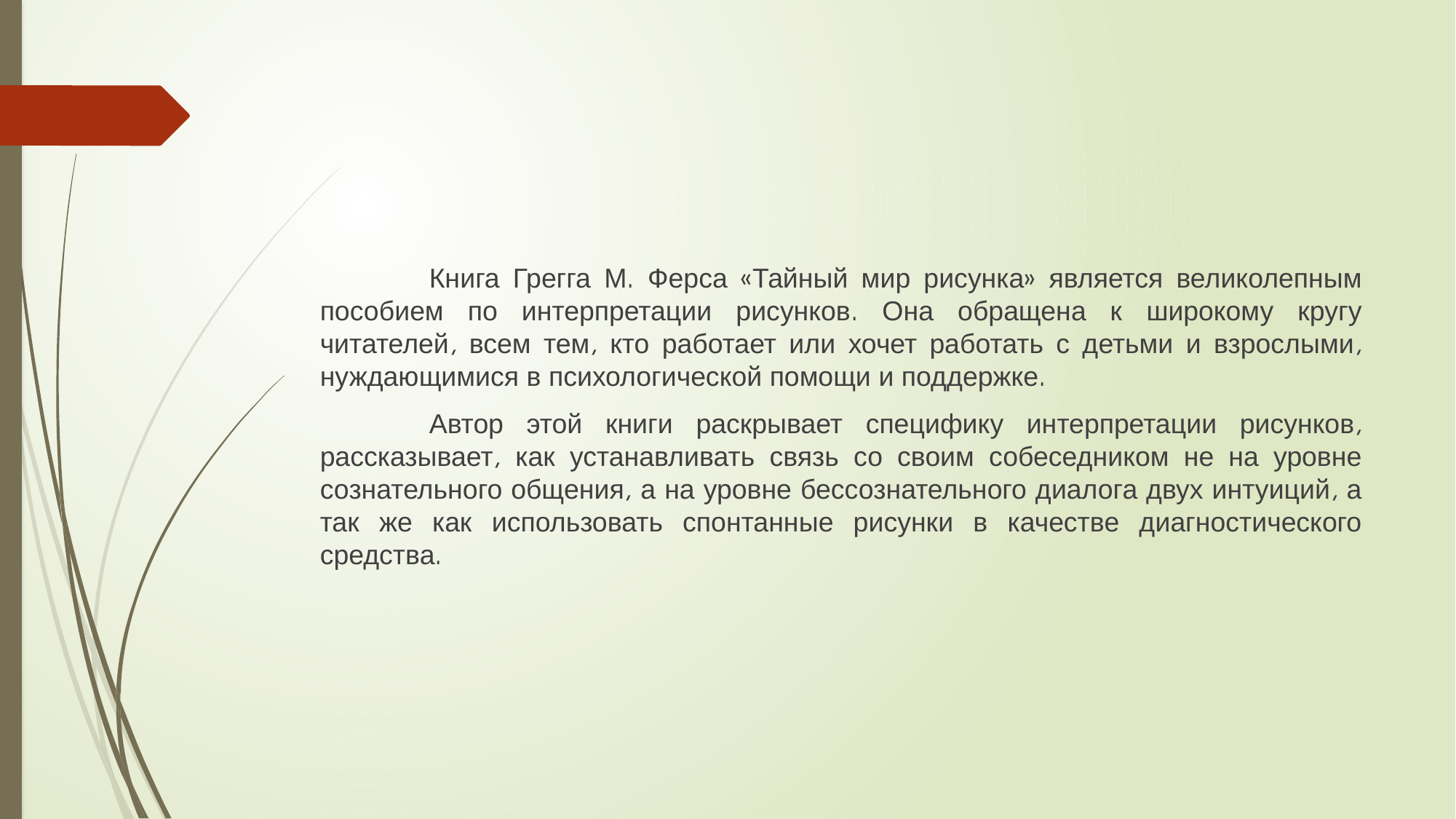

Книга Грегга М. Ферса «Тайный мир рисунка» является великолепным пособием по интерпретации рисунков. Она обращена к широкому кругу читателей, всем тем, кто работает или хочет работать с детьми и взрослыми, нуждающимися в психологической помощи и поддержке.
	Автор этой книги раскрывает специфику интерпретации рисунков, рассказывает, как устанавливать связь со своим собеседником не на уровне сознательного общения, а на уровне бессознательного диалога двух интуиций, а так же как использовать спонтанные рисунки в качестве диагностического средства.